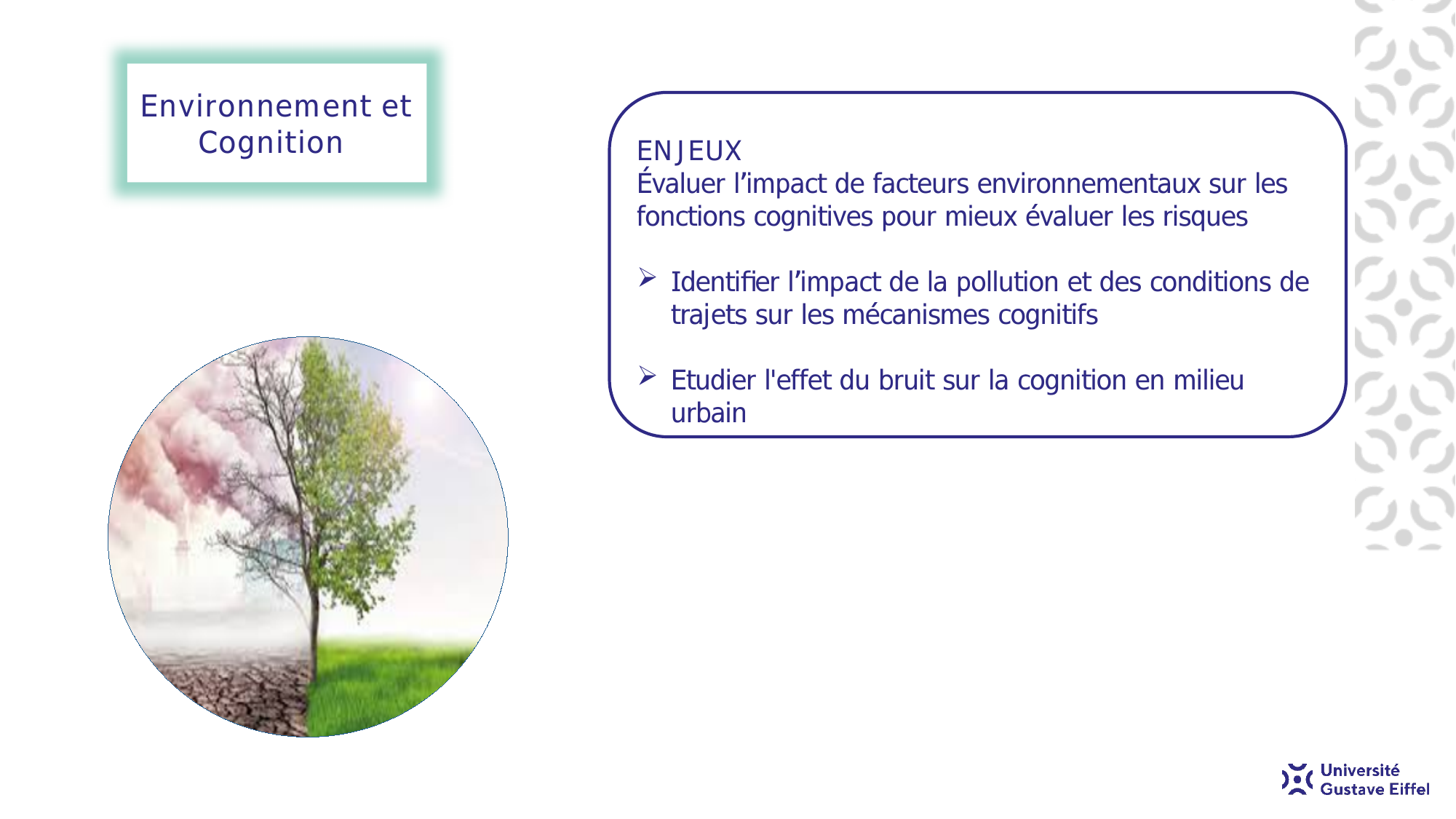

Environnement et Cognition

Enjeux
évaluer l’impact de facteurs environnementaux sur les fonctions cognitives pour mieux évaluer les risques

Identifier l’impact de la pollution et des conditions de trajets sur les mécanismes cognitifs

Etudier l'effet du bruit sur la cognition en milieu urbain